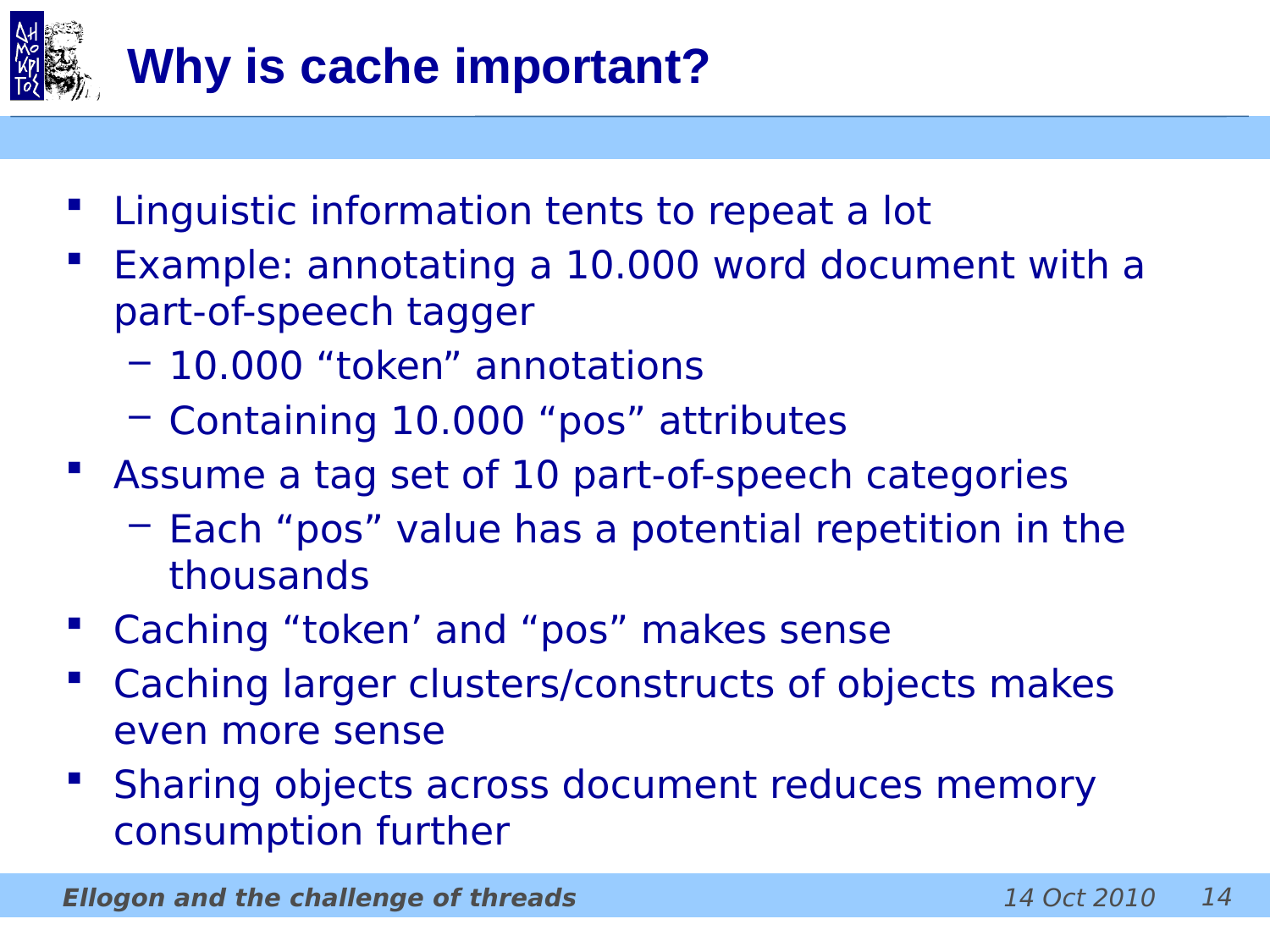

# Why is cache important?
Linguistic information tents to repeat a lot
Example: annotating a 10.000 word document with a part-of-speech tagger
10.000 “token” annotations
Containing 10.000 “pos” attributes
Assume a tag set of 10 part-of-speech categories
Each “pos” value has a potential repetition in the thousands
Caching “token’ and “pos” makes sense
Caching larger clusters/constructs of objects makes even more sense
Sharing objects across document reduces memory consumption further
14
Ellogon and the challenge of threads
14 Oct 2010